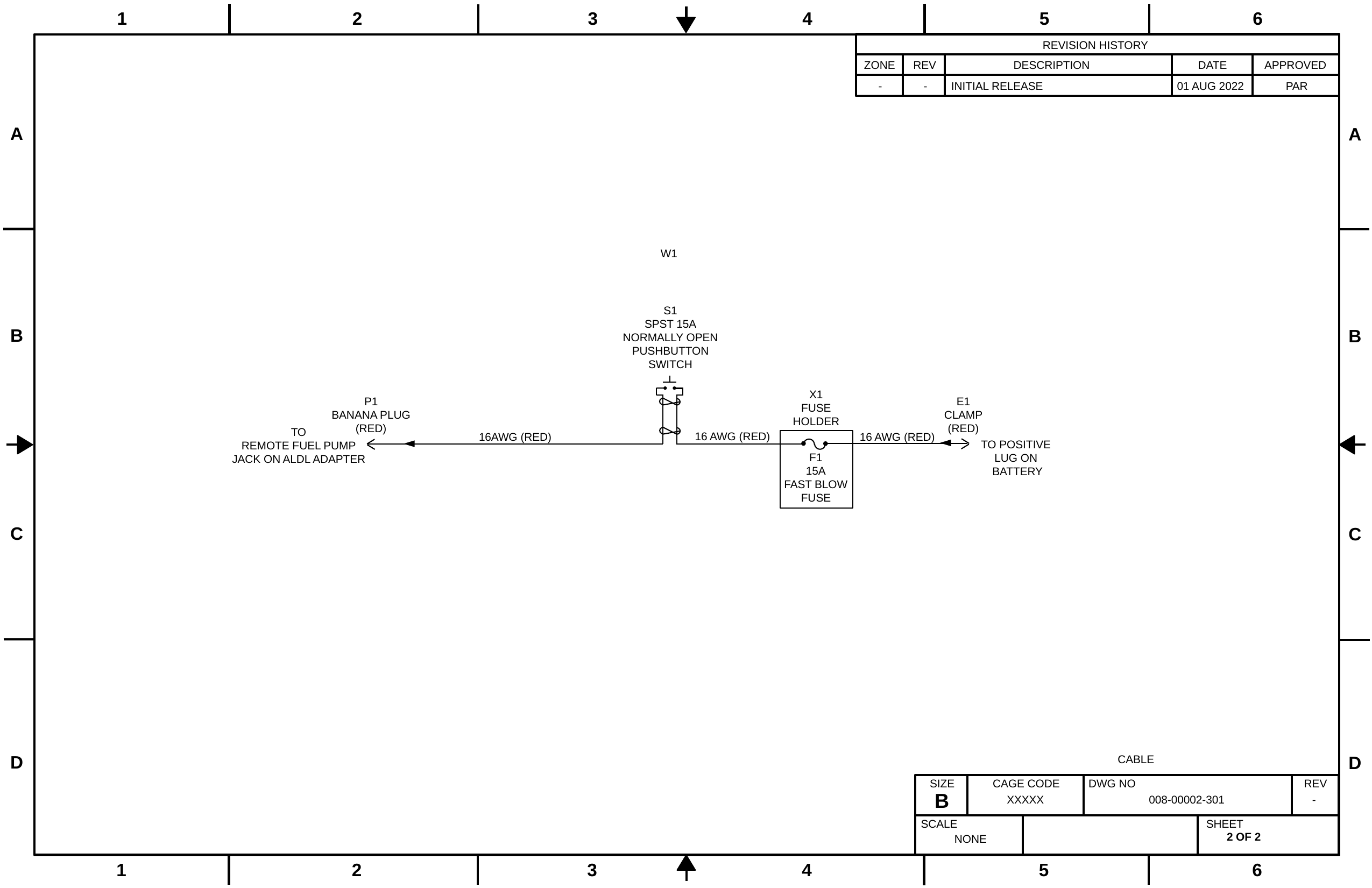

-
-
INITIAL RELEASE
01 AUG 2022
PAR
W1
S1
SPST 15A
NORMALLY OPEN
PUSHBUTTON
SWITCH
X1
FUSE
HOLDER

P1
BANANA PLUG
(RED)
E1
CLAMP
(RED)

TO
REMOTE FUEL PUMP
JACK ON ALDL ADAPTER
16 AWG (RED)
16AWG (RED)
16 AWG (RED)

TO POSITIVE
LUG ON
BATTERY

F1
15A
FAST BLOW
FUSE
CABLE
XXXXX
008-00002-301
-
NONE